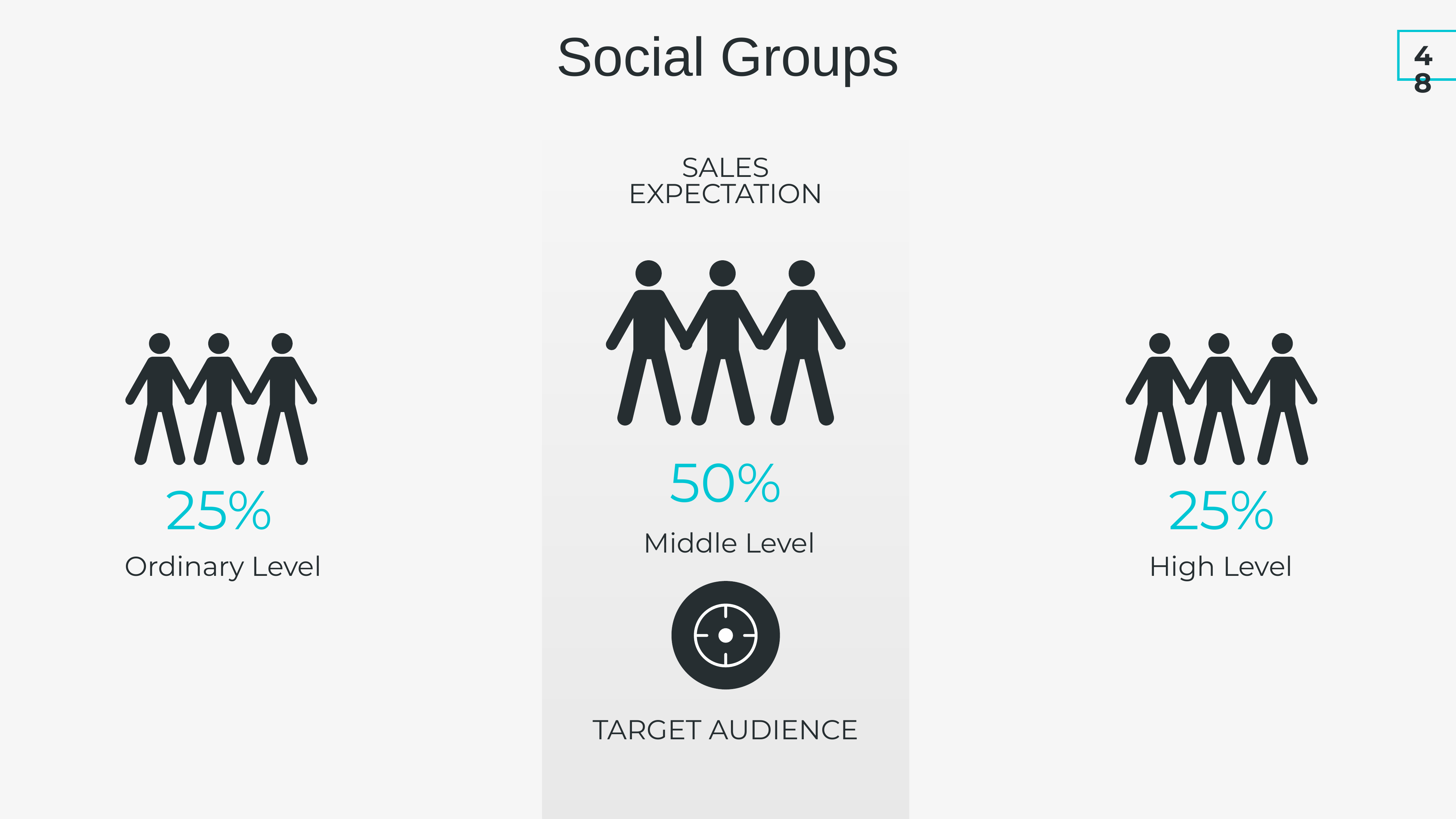

Social Groups
48

sales
Expectation

50%
25%
25%
 Middle Level
 Ordinary Level
High Level

target audience